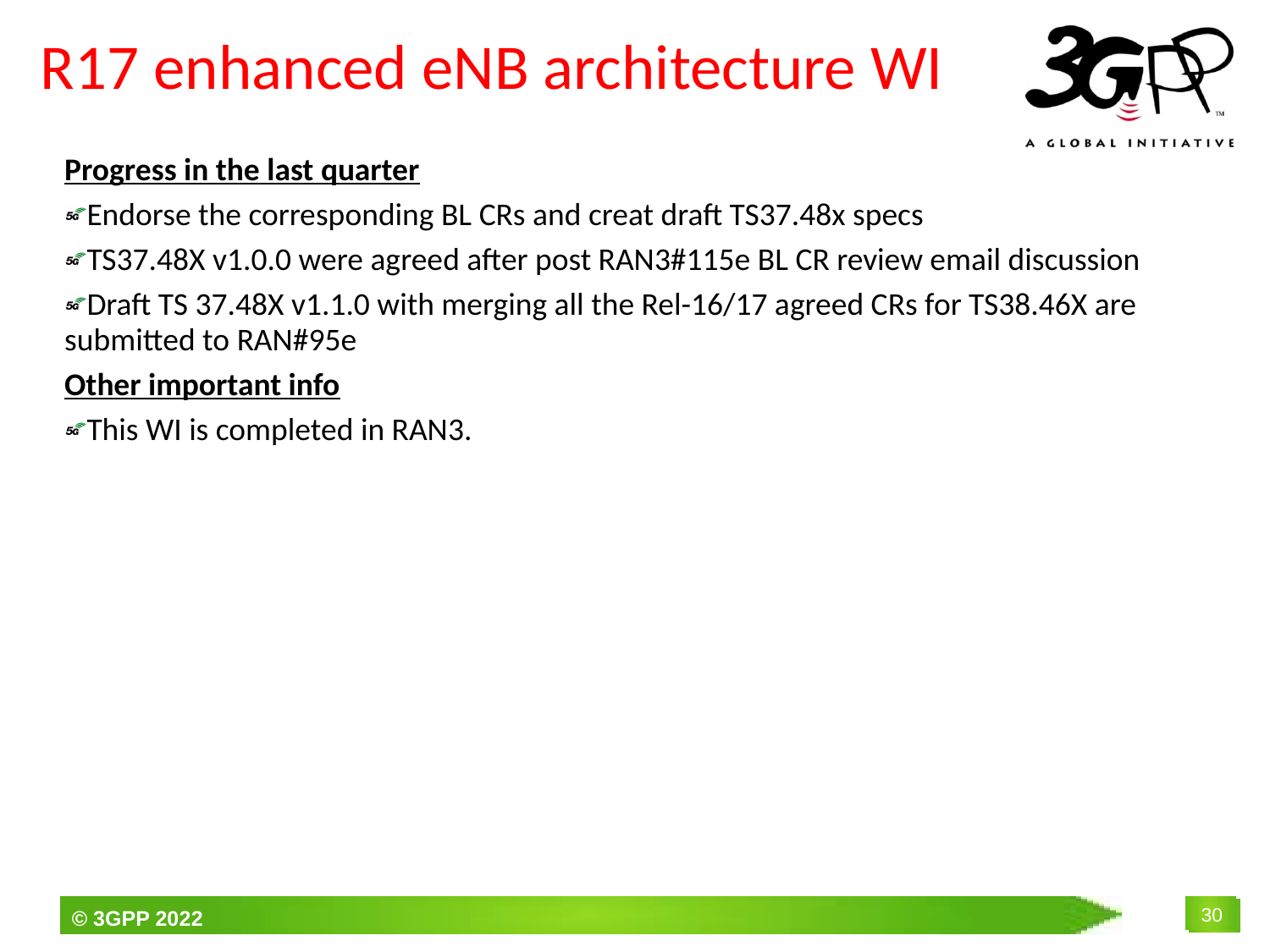

# R17 enhanced eNB architecture WI
Progress in the last quarter
Endorse the corresponding BL CRs and creat draft TS37.48x specs
TS37.48X v1.0.0 were agreed after post RAN3#115e BL CR review email discussion
Draft TS 37.48X v1.1.0 with merging all the Rel-16/17 agreed CRs for TS38.46X are submitted to RAN#95e
Other important info
This WI is completed in RAN3.

30